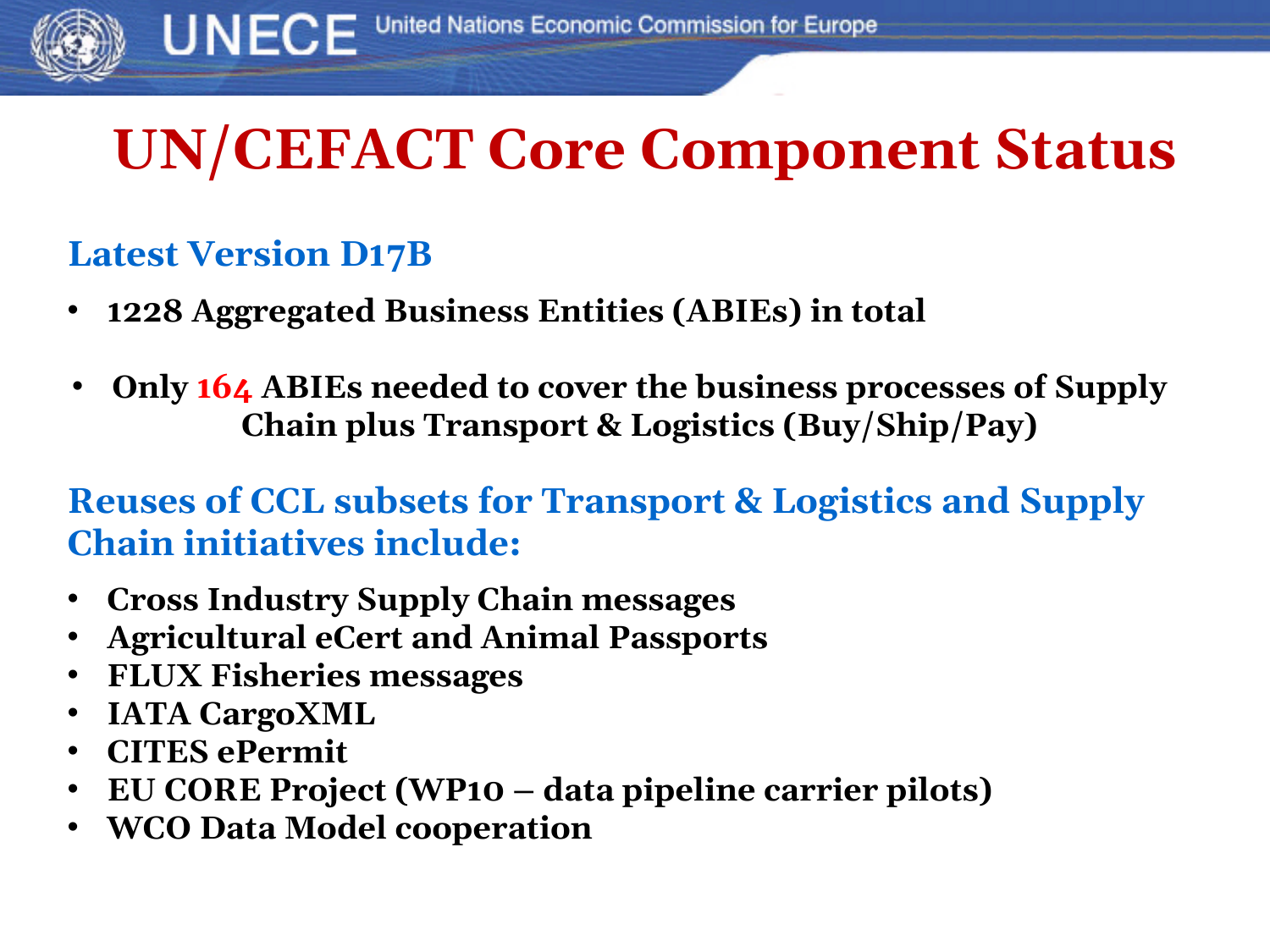

UN/CEFACT Core Component Status
Latest Version D17B

1228 Aggregated Business Entities (ABIEs) in total

Only 164 ABIEs needed to cover the business processes of Supply Chain plus Transport & Logistics (Buy/Ship/Pay)
Reuses of CCL subsets for Transport & Logistics and Supply Chain initiatives include:

Cross Industry Supply Chain messages
Agricultural eCert and Animal Passports
FLUX Fisheries messages
IATA CargoXML
CITES ePermit
EU CORE Project (WP10 – data pipeline carrier pilots)
WCO Data Model cooperation